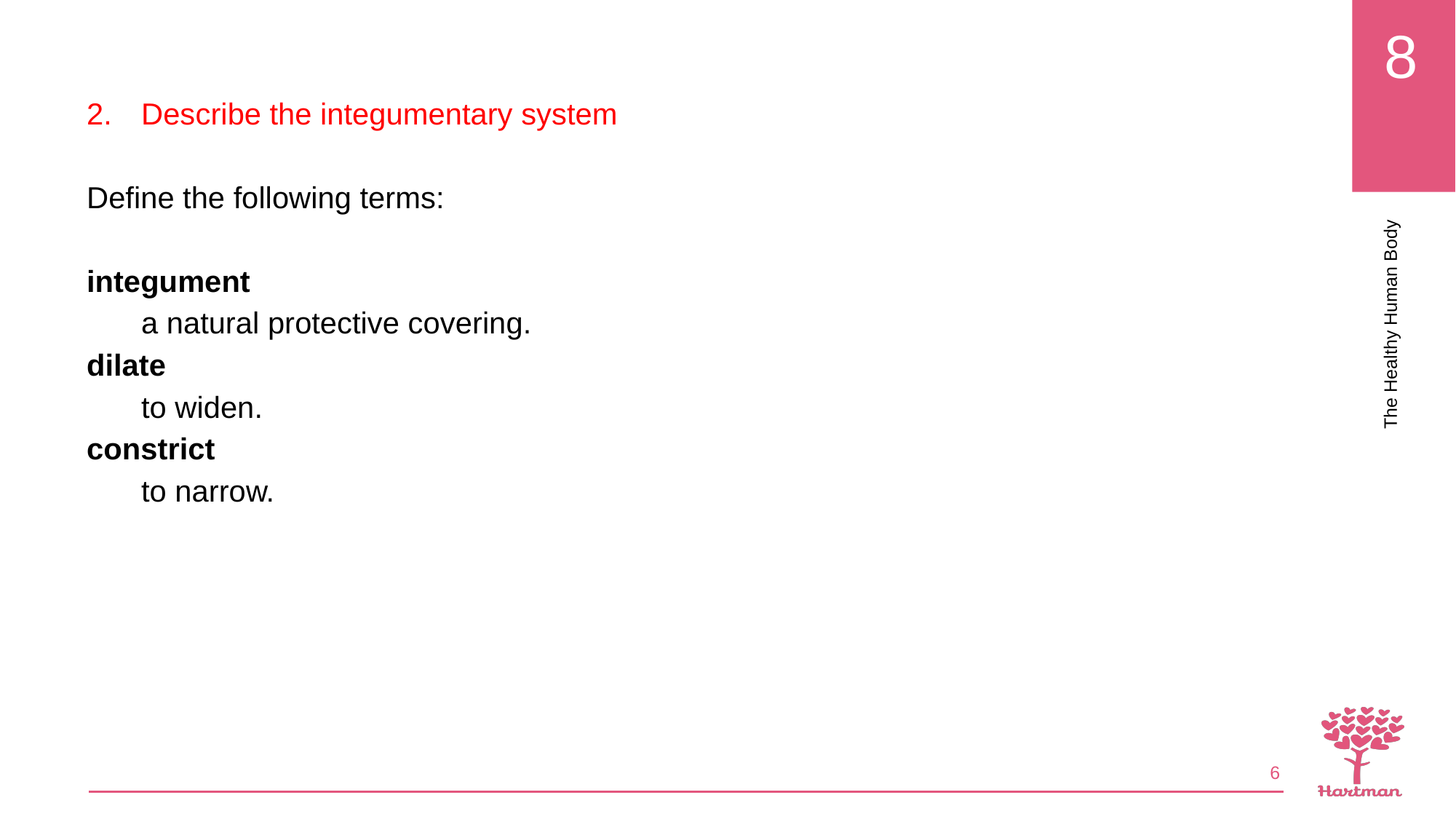

Describe the integumentary system

Define the following terms:

integument
a natural protective covering.
dilate
to widen.
constrict
to narrow.

6